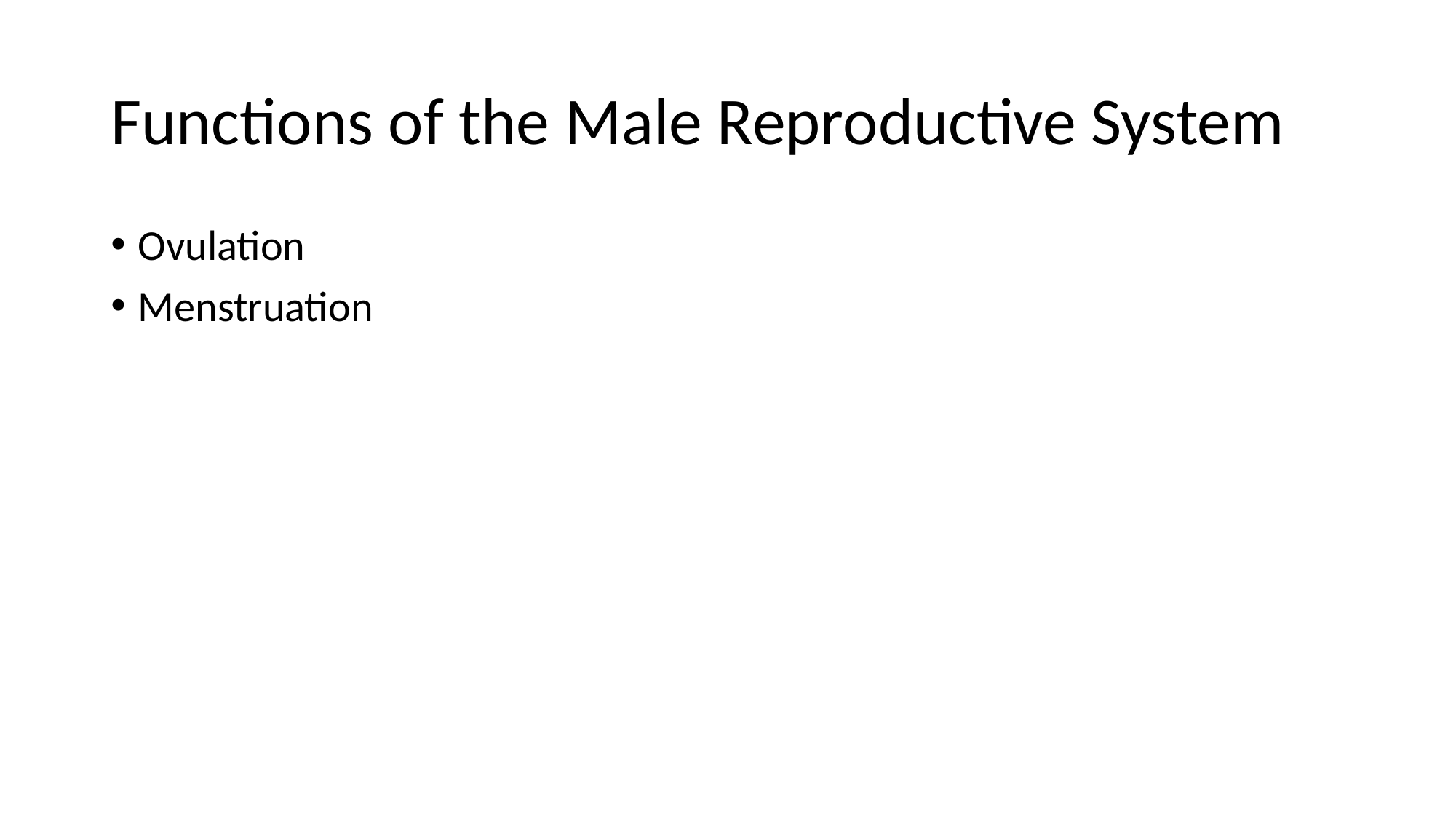

# Functions of the Male Reproductive System
Ovulation
Menstruation